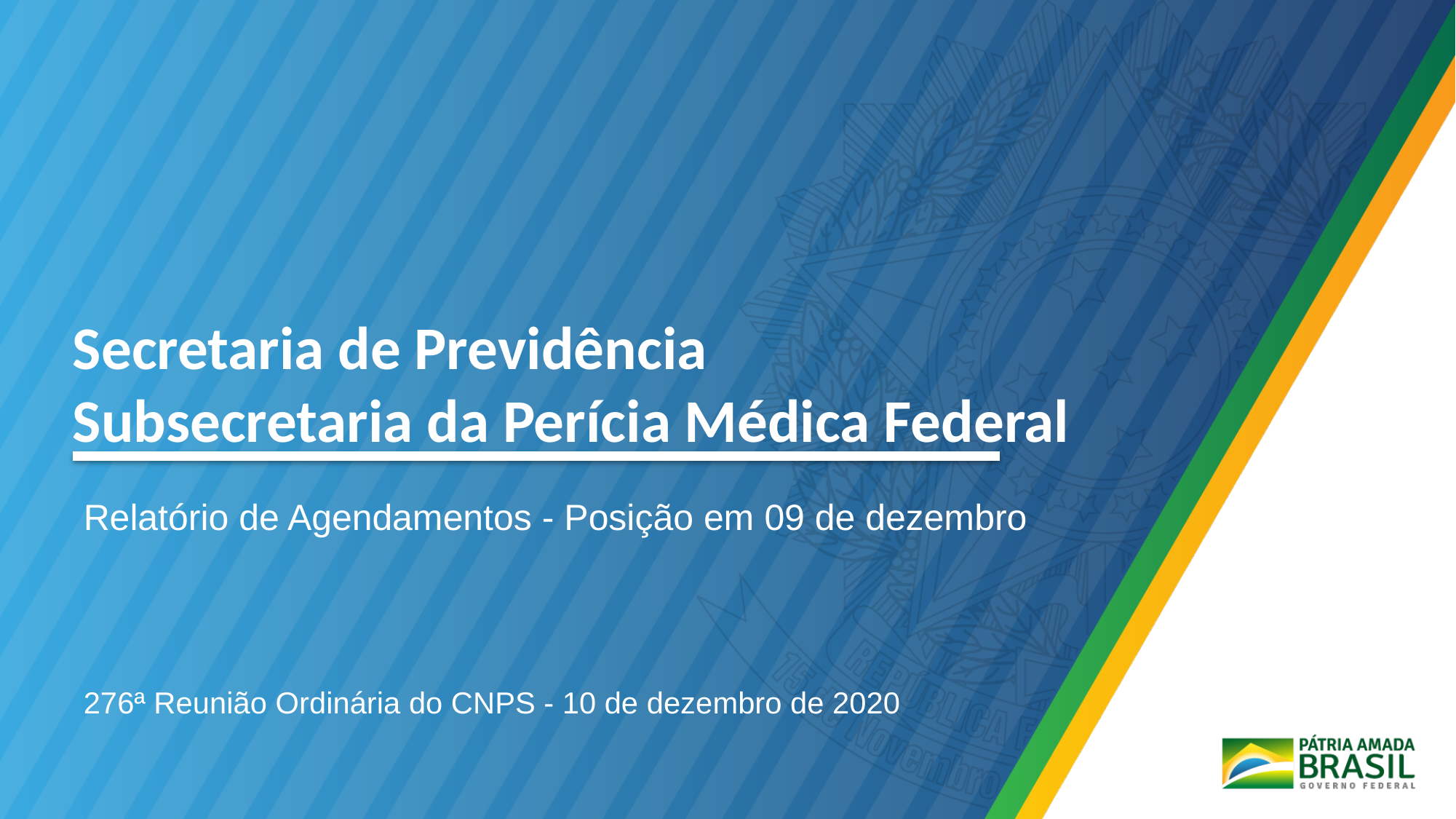

# Secretaria de Previdência Subsecretaria da Perícia Médica Federal
Relatório de Agendamentos - Posição em 09 de dezembro

276ª Reunião Ordinária do CNPS - 10 de dezembro de 2020